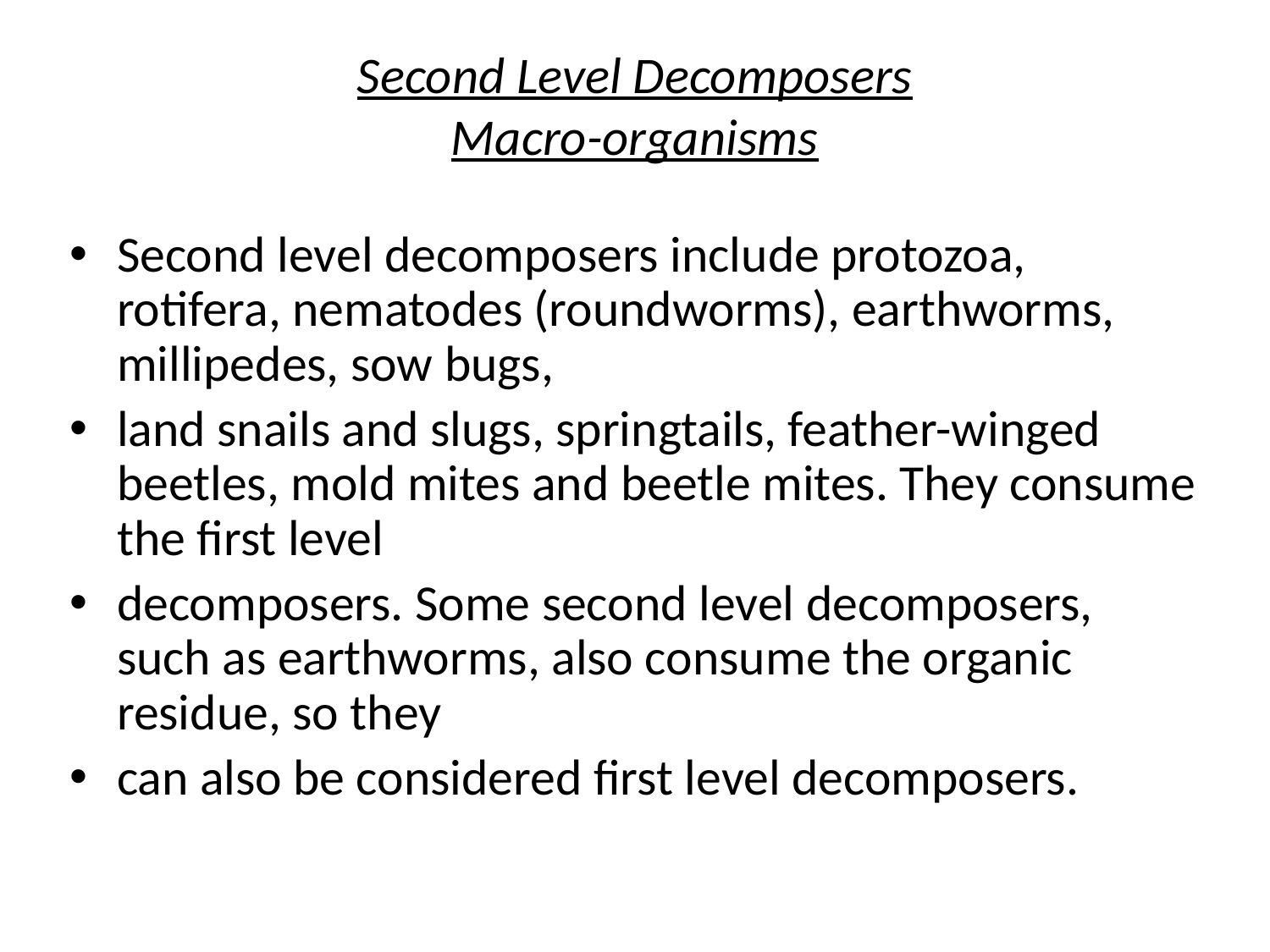

# Second Level Decomposers Macro-organisms
Second level decomposers include protozoa, rotifera, nematodes (roundworms), earthworms, millipedes, sow bugs,
land snails and slugs, springtails, feather-winged beetles, mold mites and beetle mites. They consume the first level
decomposers. Some second level decomposers, such as earthworms, also consume the organic residue, so they
can also be considered first level decomposers.